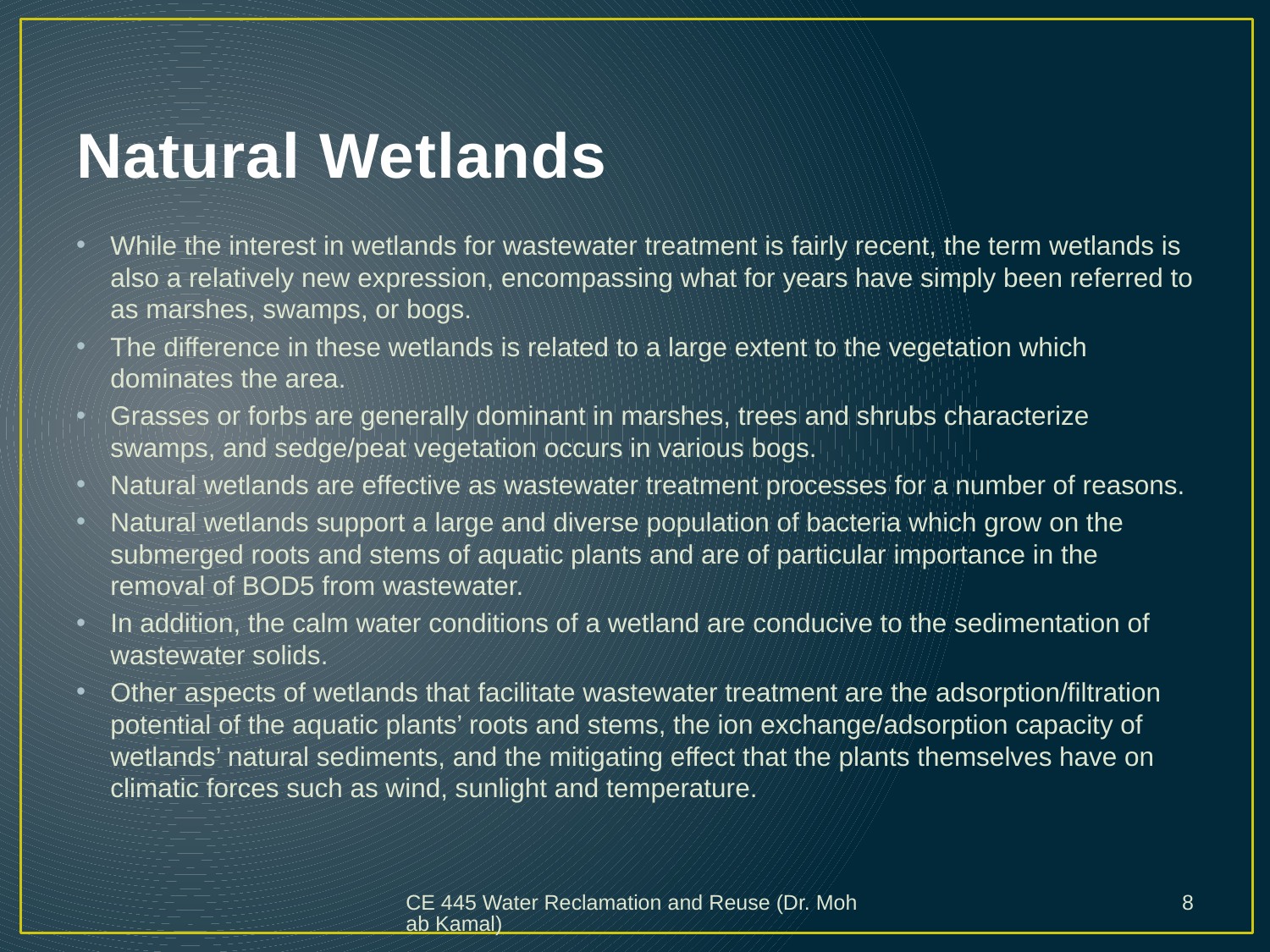

# Natural Wetlands
While the interest in wetlands for wastewater treatment is fairly recent, the term wetlands is also a relatively new expression, encompassing what for years have simply been referred to as marshes, swamps, or bogs.
The difference in these wetlands is related to a large extent to the vegetation which dominates the area.
Grasses or forbs are generally dominant in marshes, trees and shrubs characterize swamps, and sedge/peat vegetation occurs in various bogs.
Natural wetlands are effective as wastewater treatment processes for a number of reasons.
Natural wetlands support a large and diverse population of bacteria which grow on the submerged roots and stems of aquatic plants and are of particular importance in the removal of BOD5 from wastewater.
In addition, the calm water conditions of a wetland are conducive to the sedimentation of wastewater solids.
Other aspects of wetlands that facilitate wastewater treatment are the adsorption/filtration potential of the aquatic plants’ roots and stems, the ion exchange/adsorption capacity of wetlands’ natural sediments, and the mitigating effect that the plants themselves have on climatic forces such as wind, sunlight and temperature.
CE 445 Water Reclamation and Reuse (Dr. Mohab Kamal)
8